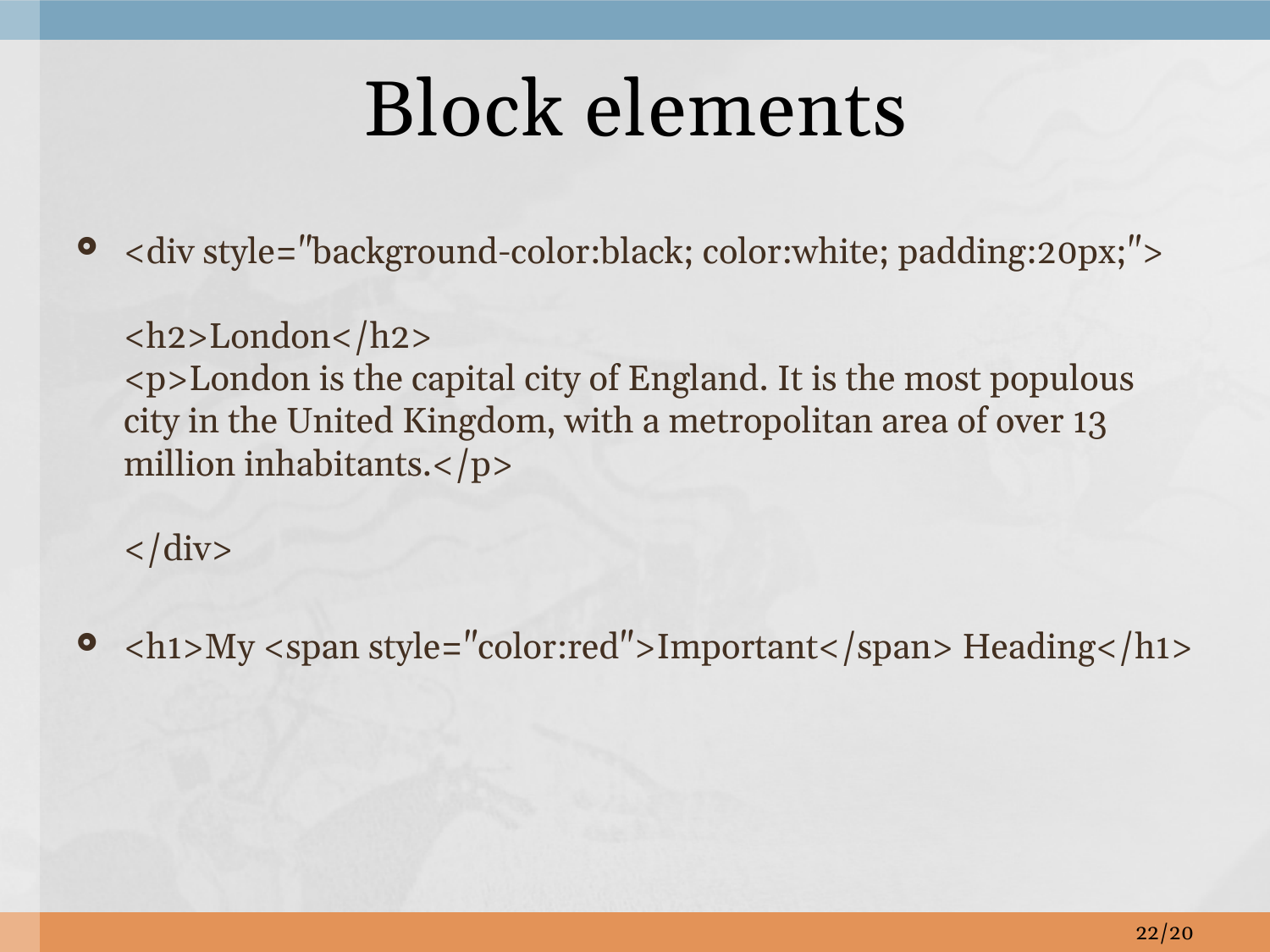

# Block elements
<div style="background-color:black; color:white; padding:20px;">
<h2>London</h2>
<p>London is the capital city of England. It is the most populous city in the United Kingdom, with a metropolitan area of over 13 million inhabitants.</p>
</div>

<h1>My <span style="color:red">Important</span> Heading</h1>
22/20